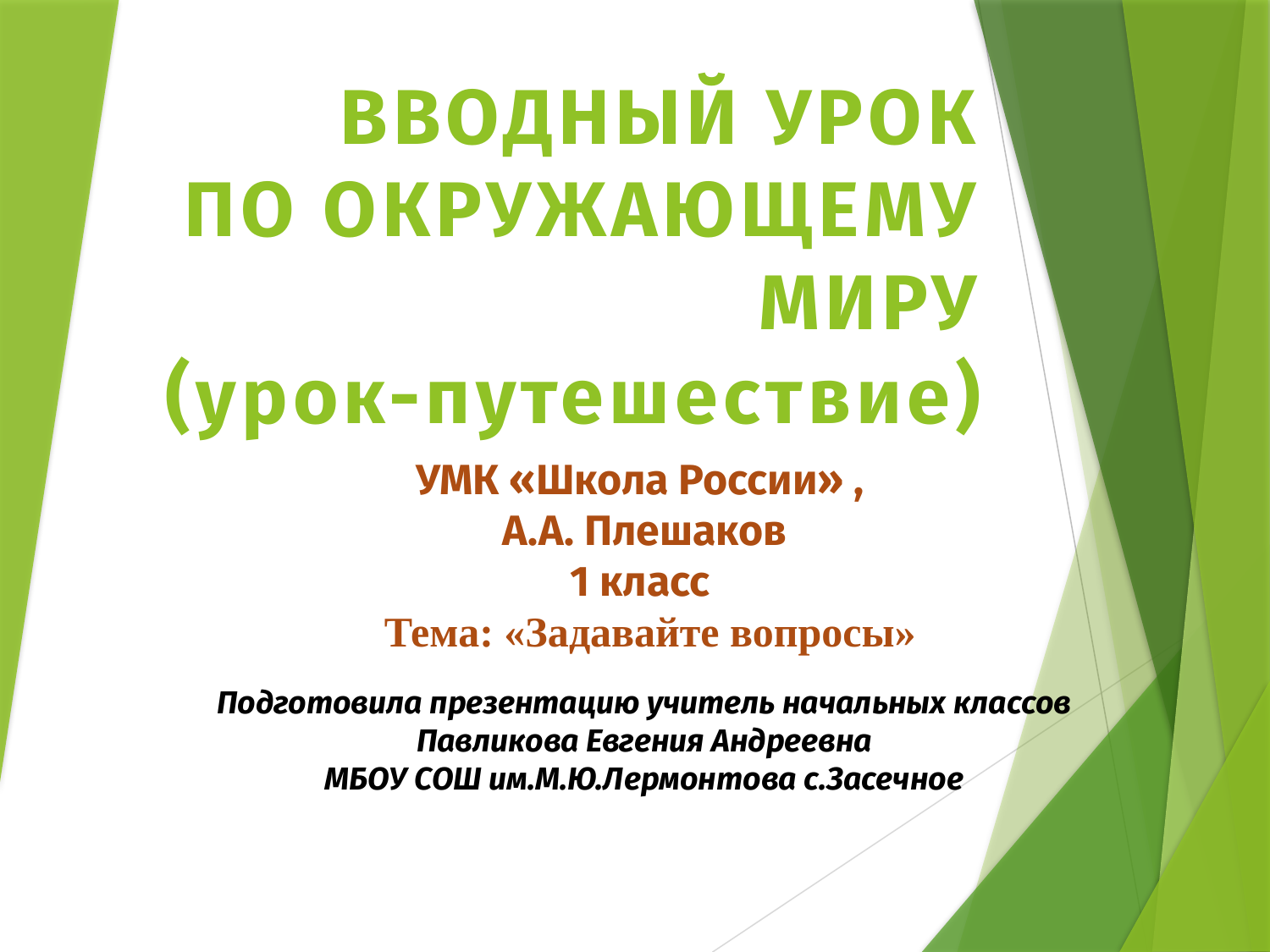

# ВВОДНЫЙ УРОК ПО ОКРУЖАЮЩЕМУ МИРУ (урок-путешествие)
УМК «Школа России» ,
А.А. Плешаков
1 класс
 Тема: «Задавайте вопросы»
Подготовила презентацию учитель начальных классов
Павликова Евгения Андреевна
МБОУ СОШ им.М.Ю.Лермонтова с.Засечное